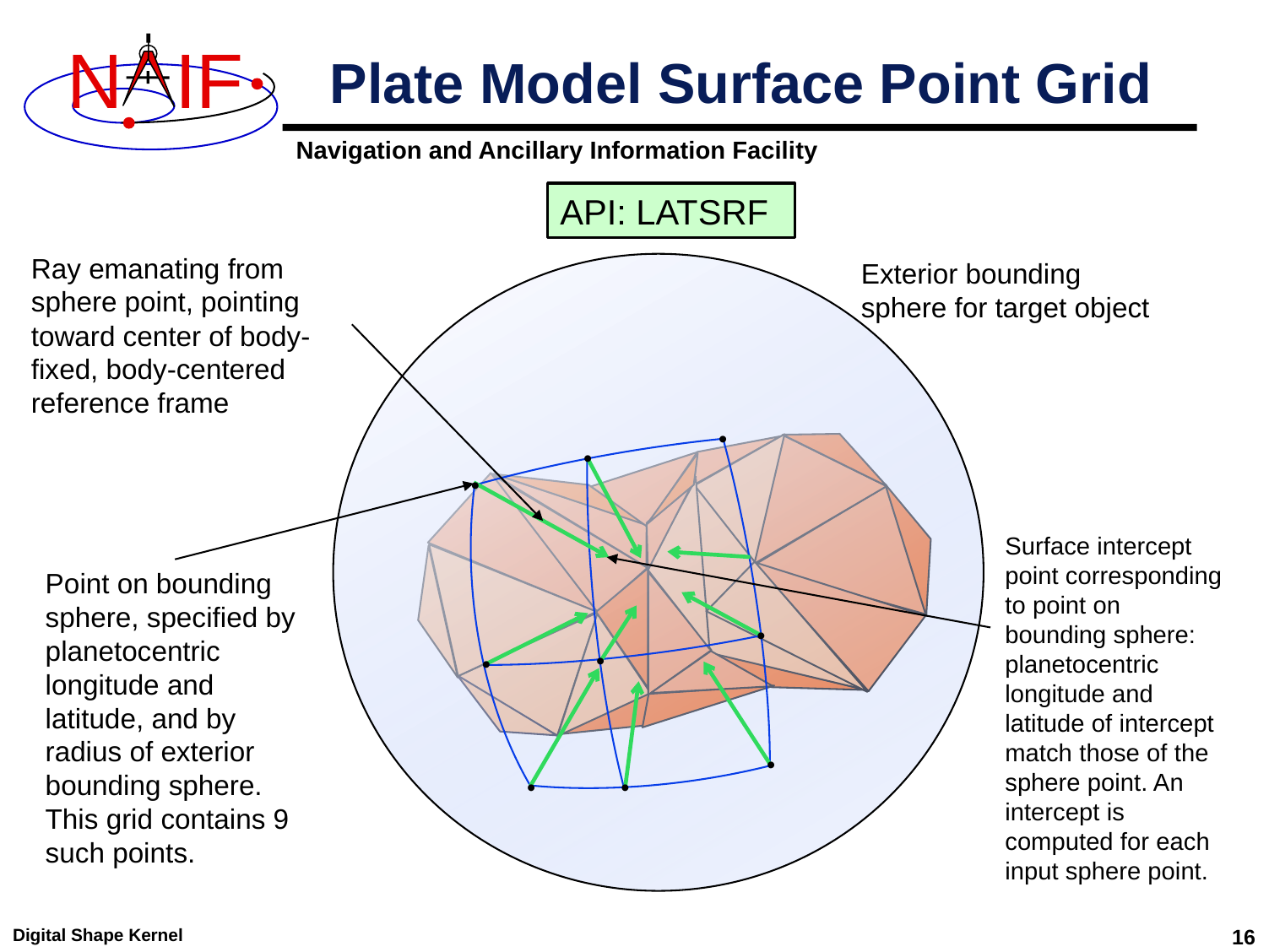

# Plate Model Surface Point Grid
API: LATSRF
Ray emanating from sphere point, pointing toward center of body-fixed, body-centered reference frame
Exterior bounding sphere for target object

•

•

•

Surface intercept point corresponding to point on bounding sphere: planetocentric longitude and latitude of intercept match those of the sphere point. An intercept is computed for each input sphere point.

Point on bounding sphere, specified by planetocentric longitude and latitude, and by radius of exterior bounding sphere. This grid contains 9 such points.
•
•
•
•
•
•
Digital Shape Kernel
16